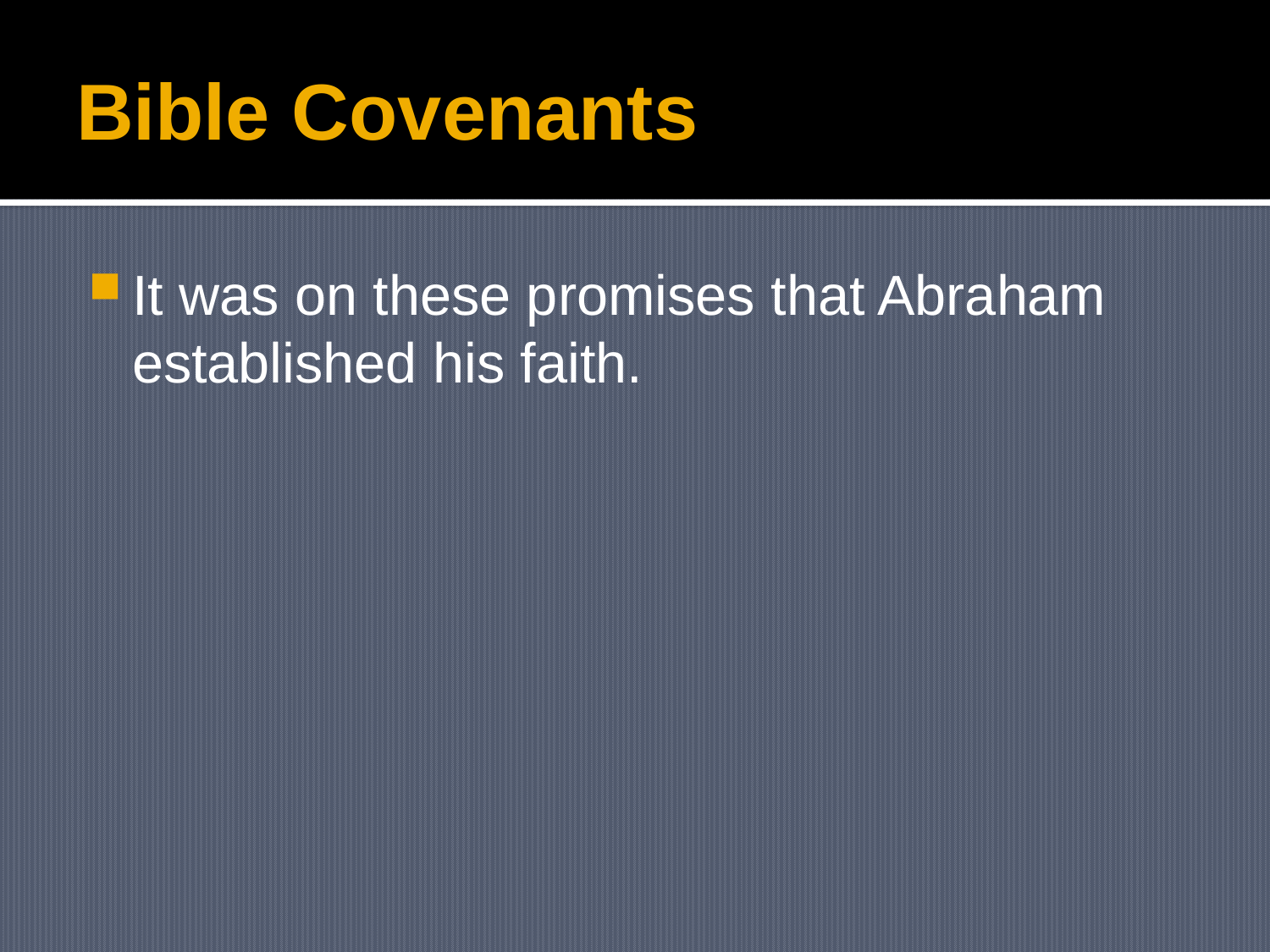

# Bible Covenants
It was on these promises that Abraham established his faith.